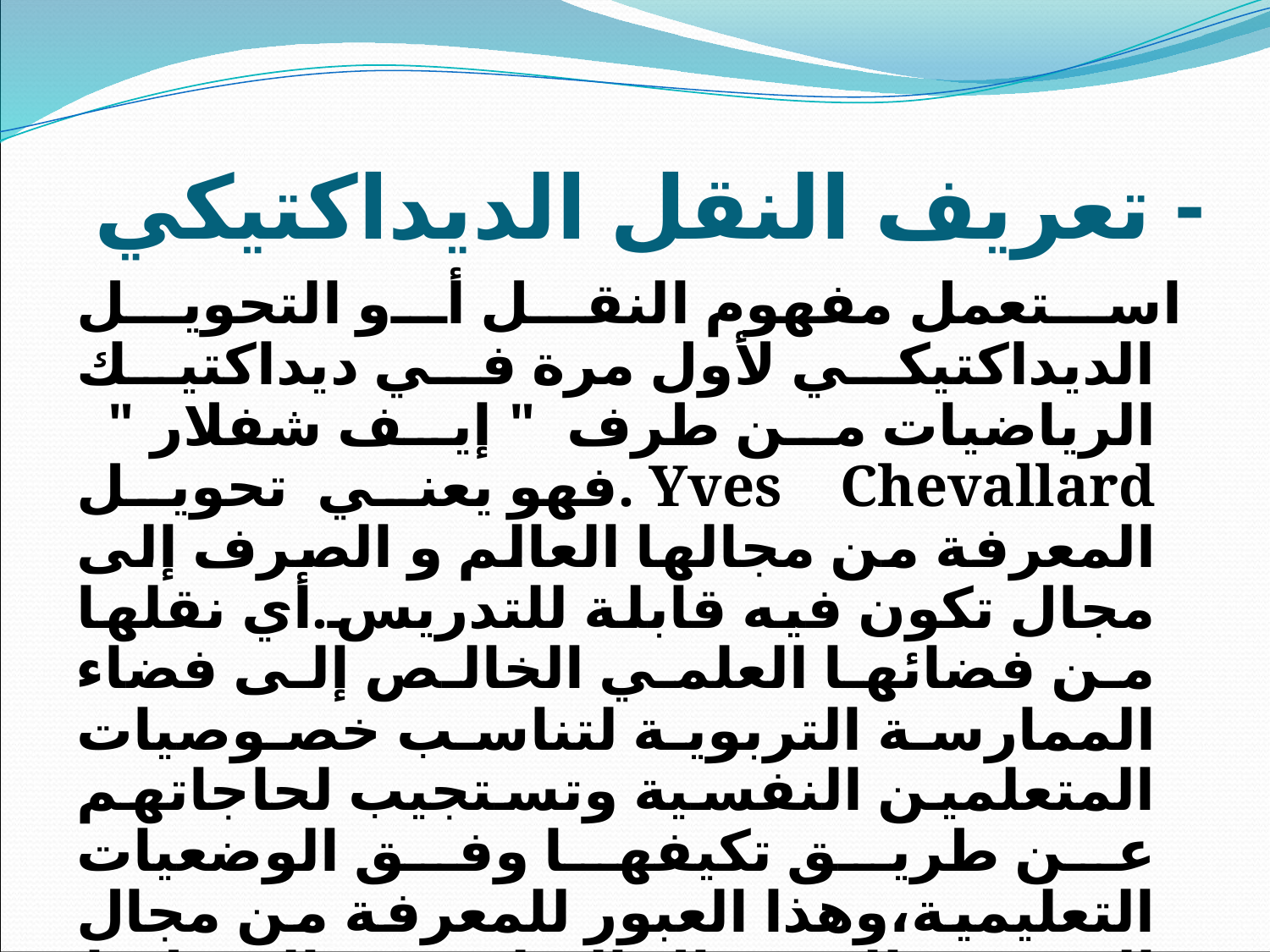

# - تعريف النقل الديداكتيكي
 استعمل مفهوم النقل أو التحويل الديداكتيكي لأول مرة في ديداكتيك الرياضيات من طرف  " إيف شفلار "   Yves Chevallard .فهو يعني  تحويل المعرفة من مجالها العالم و الصرف إلى مجال تكون فيه قابلة للتدريس.أي نقلها من فضائها العلمي الخالص إلى فضاء الممارسة التربوية لتناسب خصوصيات المتعلمين النفسية وتستجيب لحاجاتهم عن طريق تكيفها وفق الوضعيات التعليمية،وهذا العبور للمعرفة من مجال التخصص إلى مجال التعليم يتم التخطيط له كالأتي: